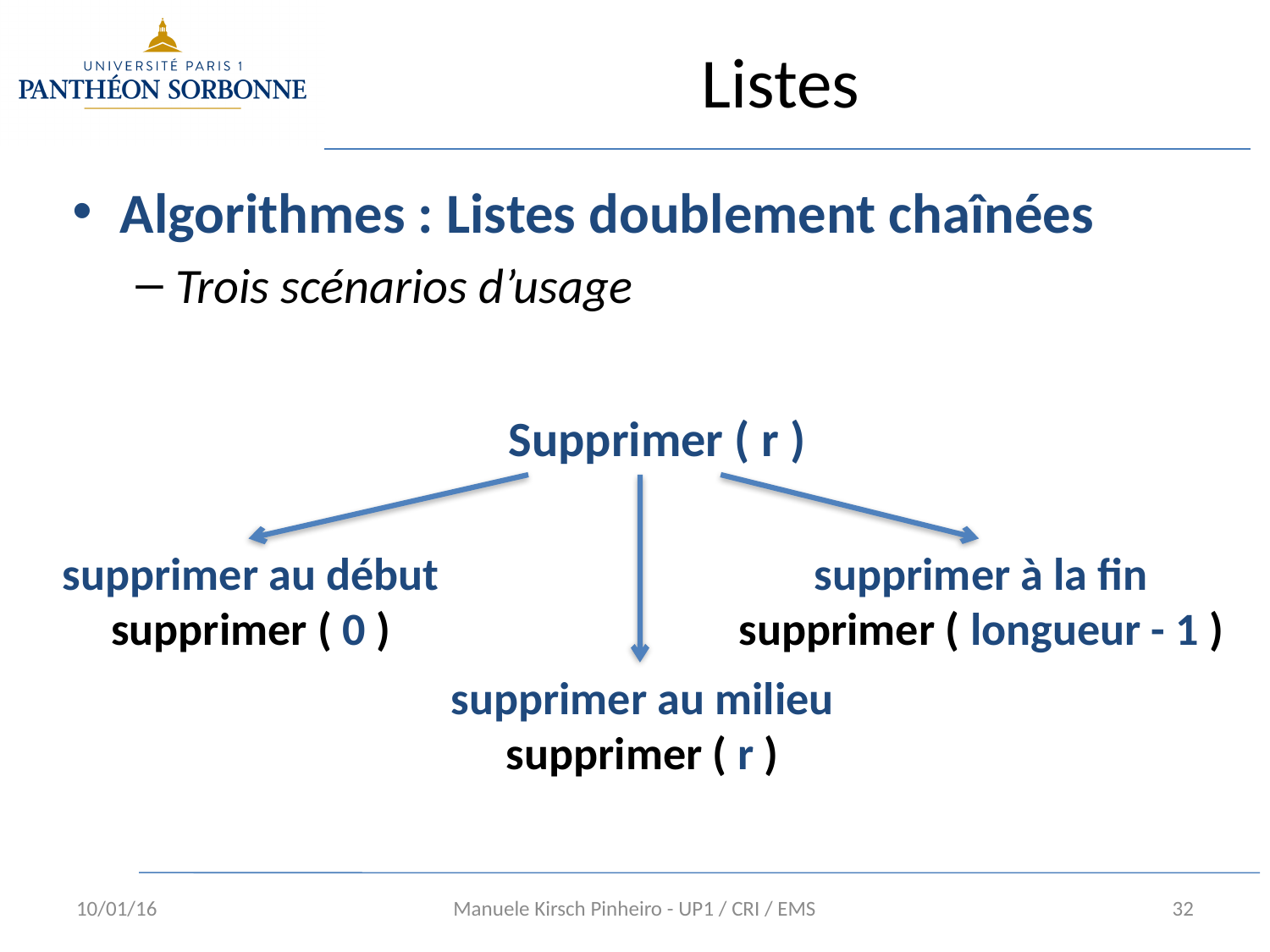

# Listes
Algorithmes : Listes doublement chaînées
Trois scénarios d’usage

Supprimer ( r )

supprimer au début
supprimer ( 0 )
supprimer à la fin
supprimer ( longueur - 1 )
supprimer au milieu
supprimer ( r )
10/01/16
Manuele Kirsch Pinheiro - UP1 / CRI / EMS
32